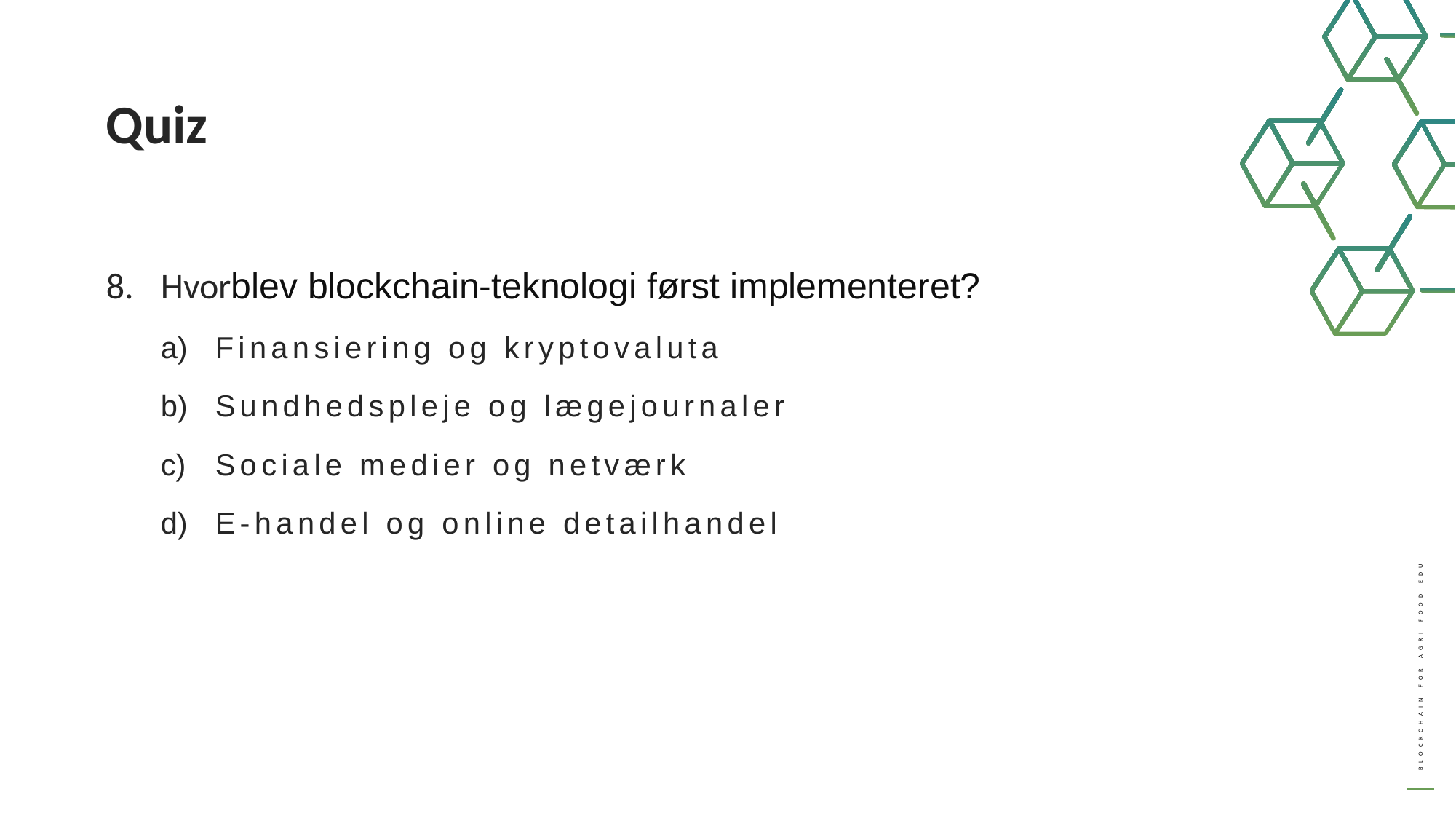

Quiz
Hvorblev blockchain-teknologi først implementeret?
Finansiering og kryptovaluta
Sundhedspleje og lægejournaler
Sociale medier og netværk
E-handel og online detailhandel